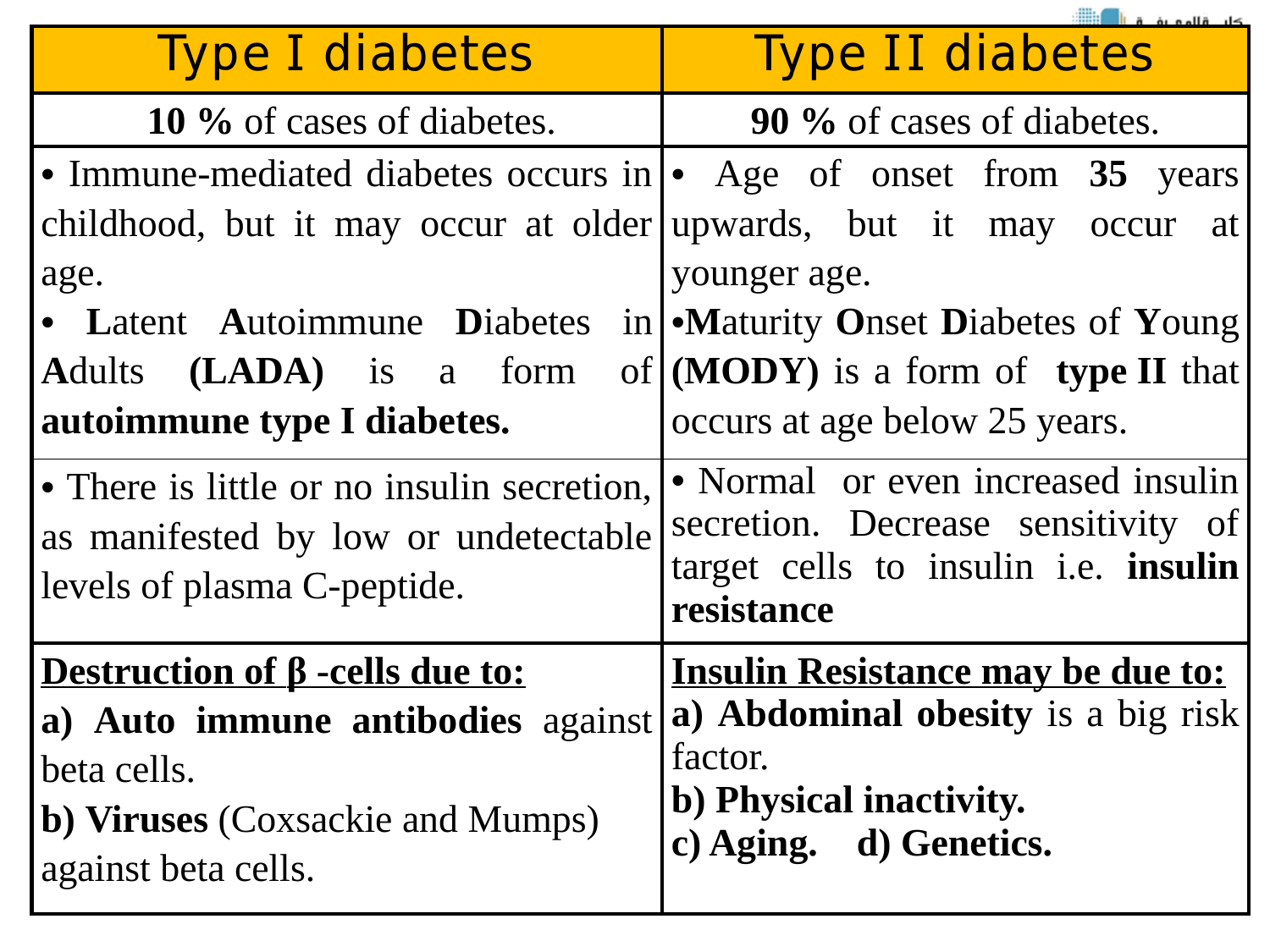

| Type I diabetes | Type II diabetes |
| --- | --- |
| 10 % of cases of diabetes. | 90 % of cases of diabetes. |
| Immune-mediated diabetes occurs in childhood, but it may occur at older age. Latent Autoimmune Diabetes in Adults (LADA) is a form of autoimmune type I diabetes. | Age of onset from 35 years upwards, but it may occur at younger age. Maturity Onset Diabetes of Young (MODY) is a form of type II that occurs at age below 25 years. |
| There is little or no insulin secretion, as manifested by low or undetectable levels of plasma C-peptide. | Normal or even increased insulin secretion. Decrease sensitivity of target cells to insulin i.e. insulin resistance |
| Destruction of β -cells due to: a) Auto immune antibodies against beta cells. b) Viruses (Coxsackie and Mumps) against beta cells. | Insulin Resistance may be due to: a) Abdominal obesity is a big risk factor. b) Physical inactivity. c) Aging. d) Genetics. |